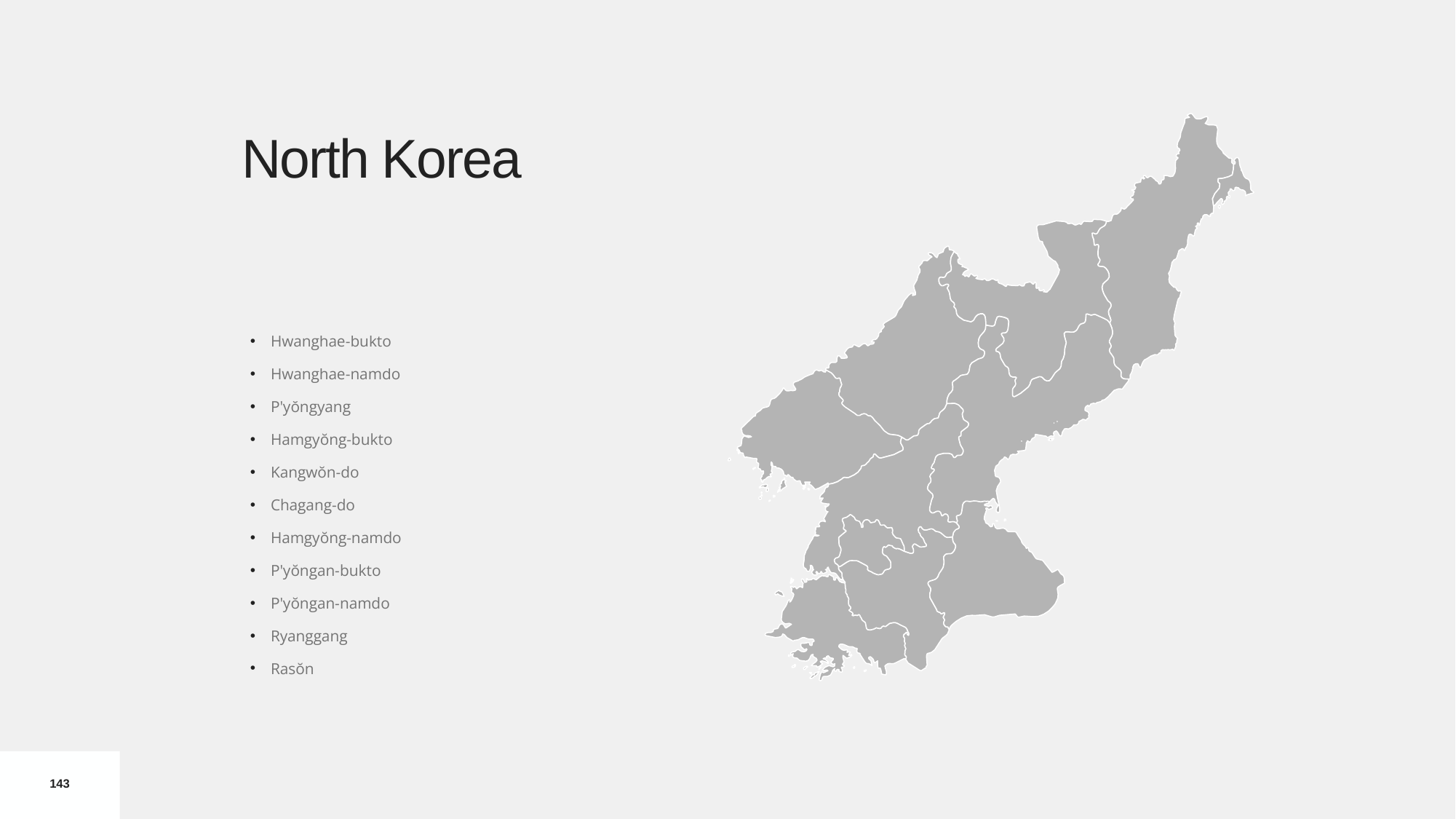

# North Korea

Hwanghae-bukto
Hwanghae-namdo
P'yŏngyang
Hamgyŏng-bukto
Kangwŏn-do
Chagang-do
Hamgyŏng-namdo
P'yŏngan-bukto
P'yŏngan-namdo
Ryanggang
Rasŏn